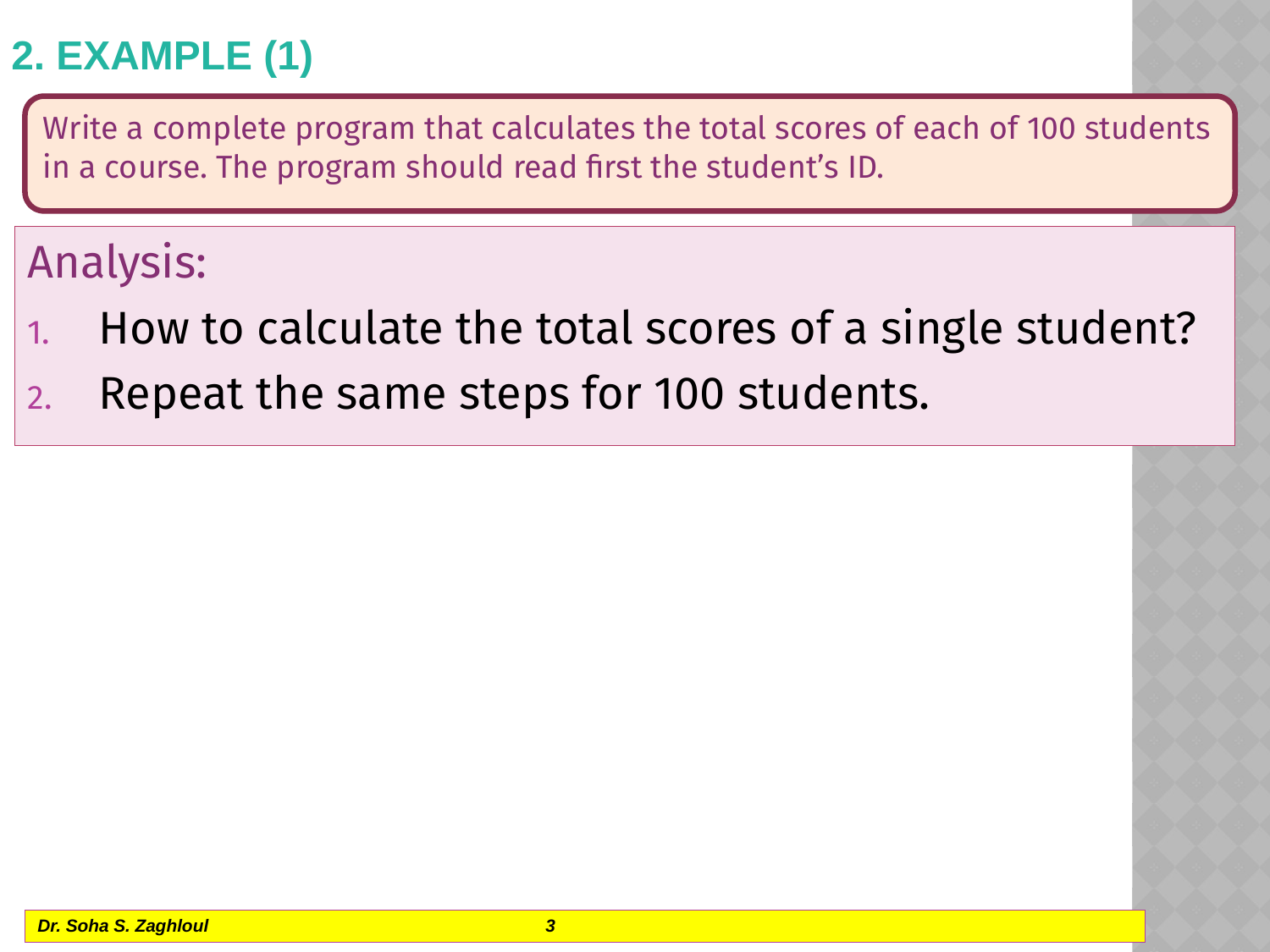

# 2. Example (1)
Write a complete program that calculates the total scores of each of 100 students in a course. The program should read first the student’s ID.
Analysis:
How to calculate the total scores of a single student?
Repeat the same steps for 100 students.
Dr. Soha S. Zaghloul			3